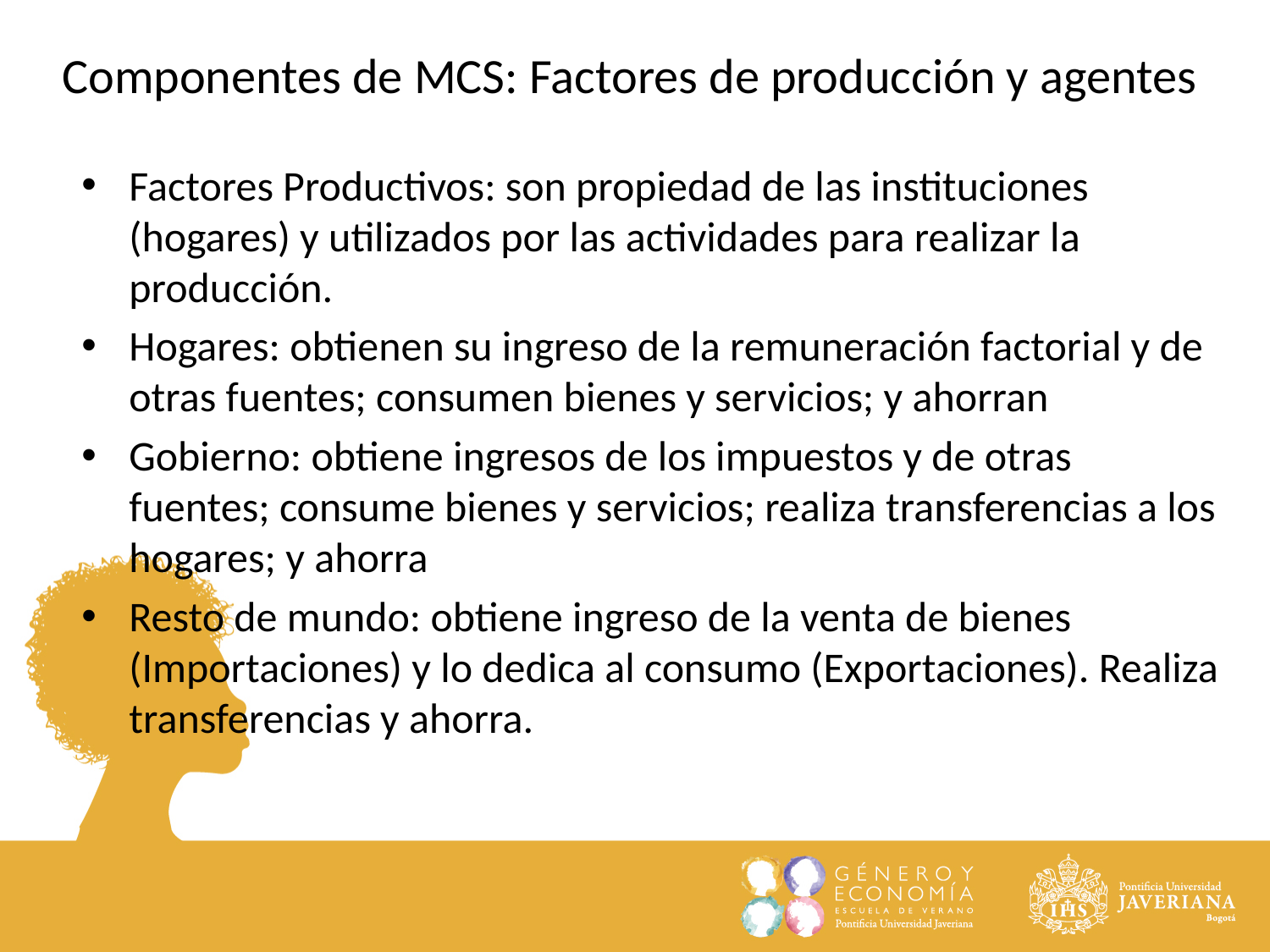

Componentes de MCS: Factores de producción y agentes
Factores Productivos: son propiedad de las instituciones (hogares) y utilizados por las actividades para realizar la producción.
Hogares: obtienen su ingreso de la remuneración factorial y de otras fuentes; consumen bienes y servicios; y ahorran
Gobierno: obtiene ingresos de los impuestos y de otras fuentes; consume bienes y servicios; realiza transferencias a los hogares; y ahorra
Resto de mundo: obtiene ingreso de la venta de bienes (Importaciones) y lo dedica al consumo (Exportaciones). Realiza transferencias y ahorra.